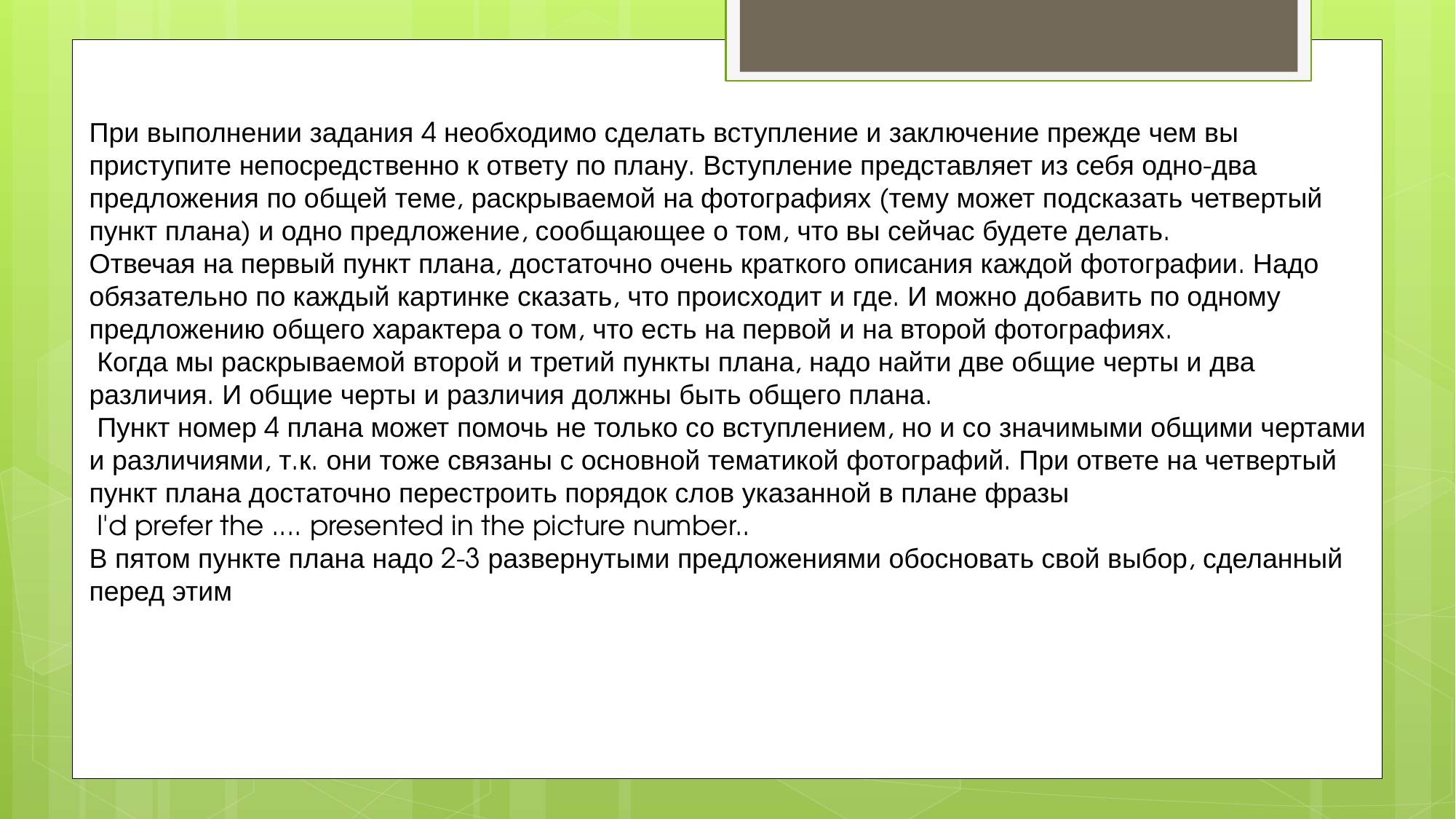

При выполнении задания 4 необходимо сделать вступление и заключение прежде чем вы приступите непосредственно к ответу по плану. Вступление представляет из себя одно-два предложения по общей теме, раскрываемой на фотографиях (тему может подсказать четвертый пункт плана) и одно предложение, сообщающее о том, что вы сейчас будете делать.
Отвечая на первый пункт плана, достаточно очень краткого описания каждой фотографии. Надо обязательно по каждый картинке сказать, что происходит и где. И можно добавить по одному предложению общего характера о том, что есть на первой и на второй фотографиях.
 Когда мы раскрываемой второй и третий пункты плана, надо найти две общие черты и два различия. И общие черты и различия должны быть общего плана.
 Пункт номер 4 плана может помочь не только со вступлением, но и со значимыми общими чертами и различиями, т.к. они тоже связаны с основной тематикой фотографий. При ответе на четвертый пункт плана достаточно перестроить порядок слов указанной в плане фразы
 I'd prefer the .... presented in the picture number..
В пятом пункте плана надо 2-3 развернутыми предложениями обосновать свой выбор, сделанный перед этим